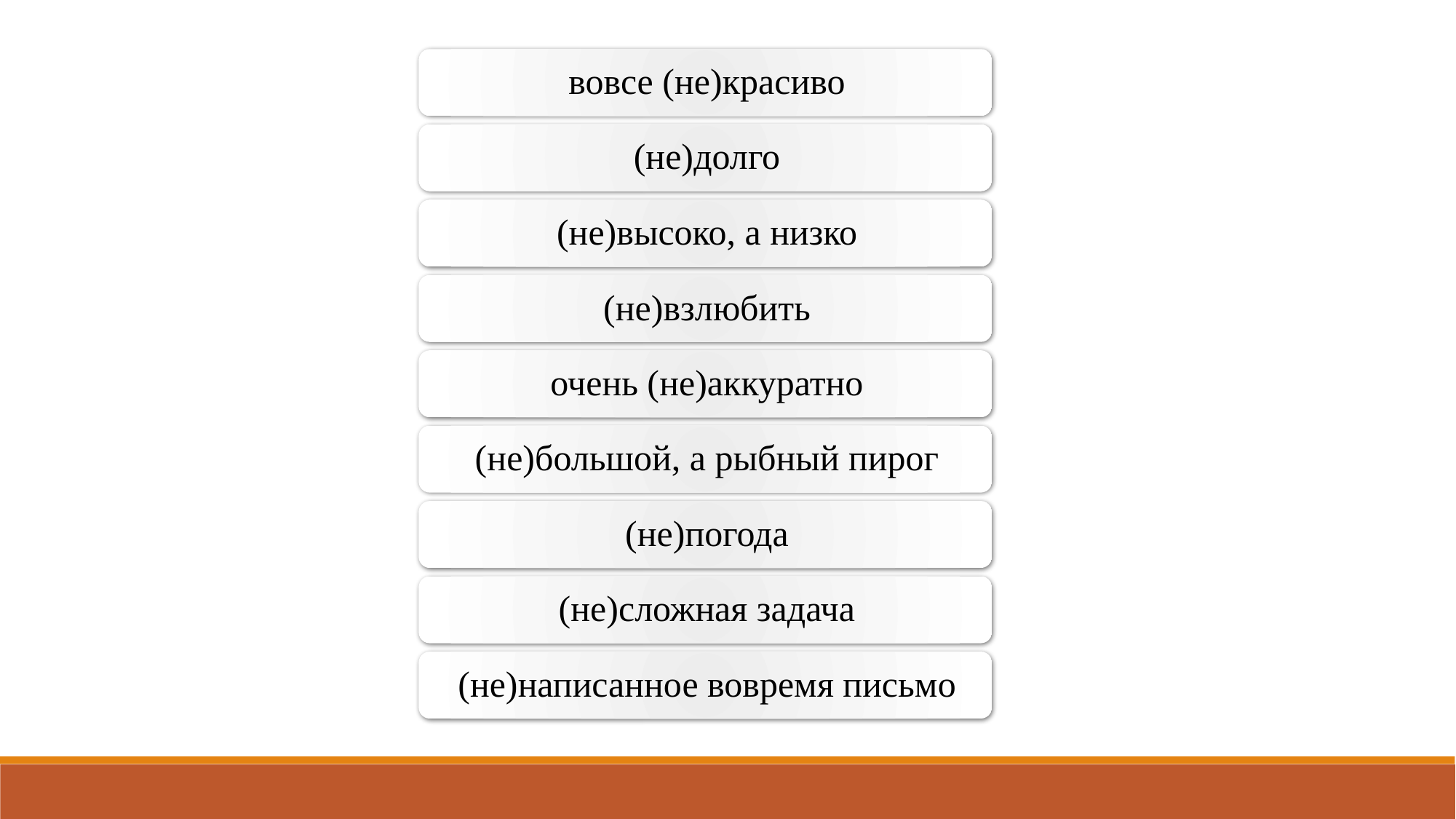

вовсе (не)красиво
(не)долго
(не)высоко, а низко
(не)взлюбить
очень (не)аккуратно
(не)большой, а рыбный пирог
(не)погода
(не)сложная задача
(не)написанное вовремя письмо